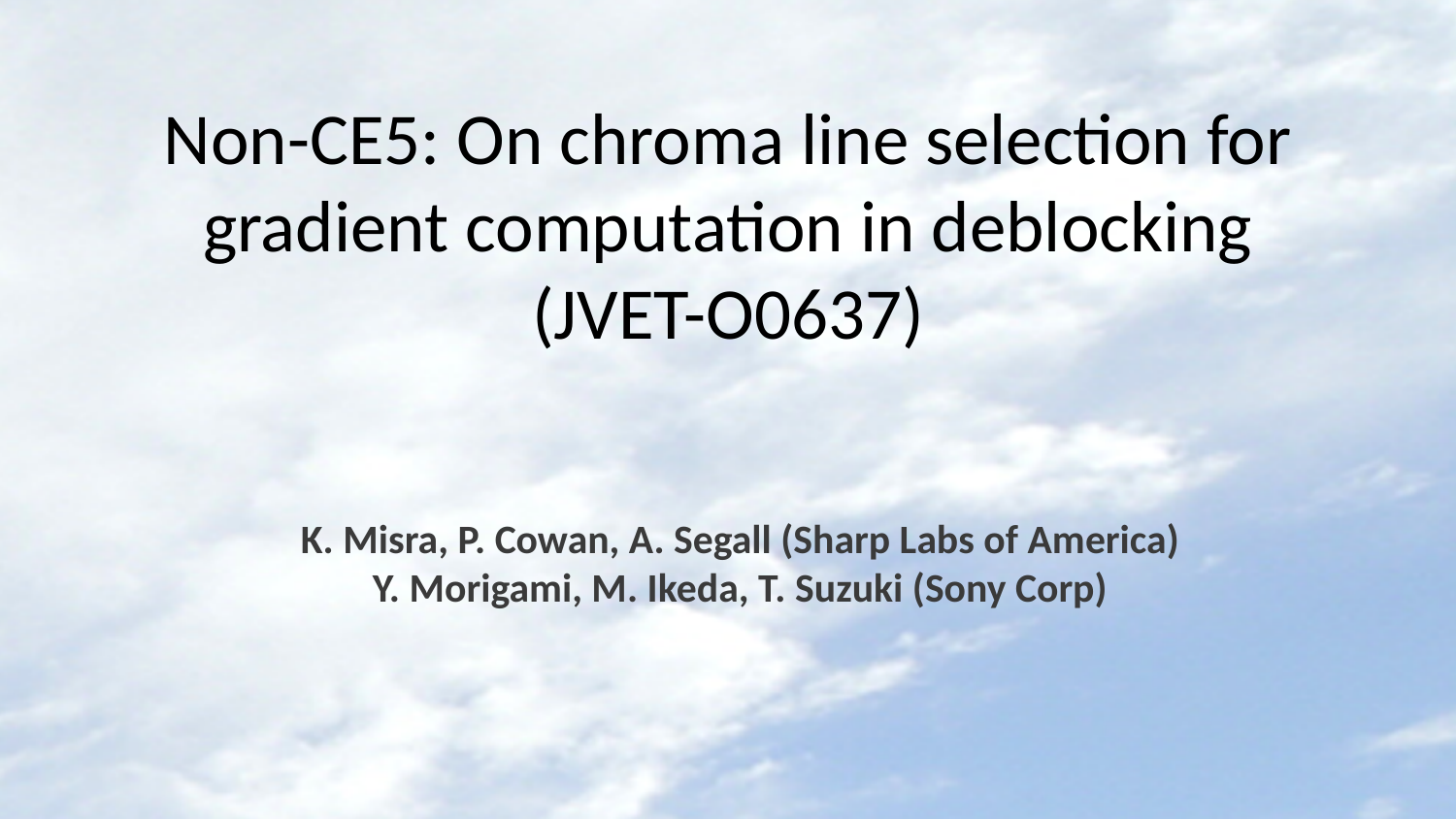

# Non-CE5: On chroma line selection for gradient computation in deblocking (JVET-O0637)
K. Misra, P. Cowan, A. Segall (Sharp Labs of America)
Y. Morigami, M. Ikeda, T. Suzuki (Sony Corp)